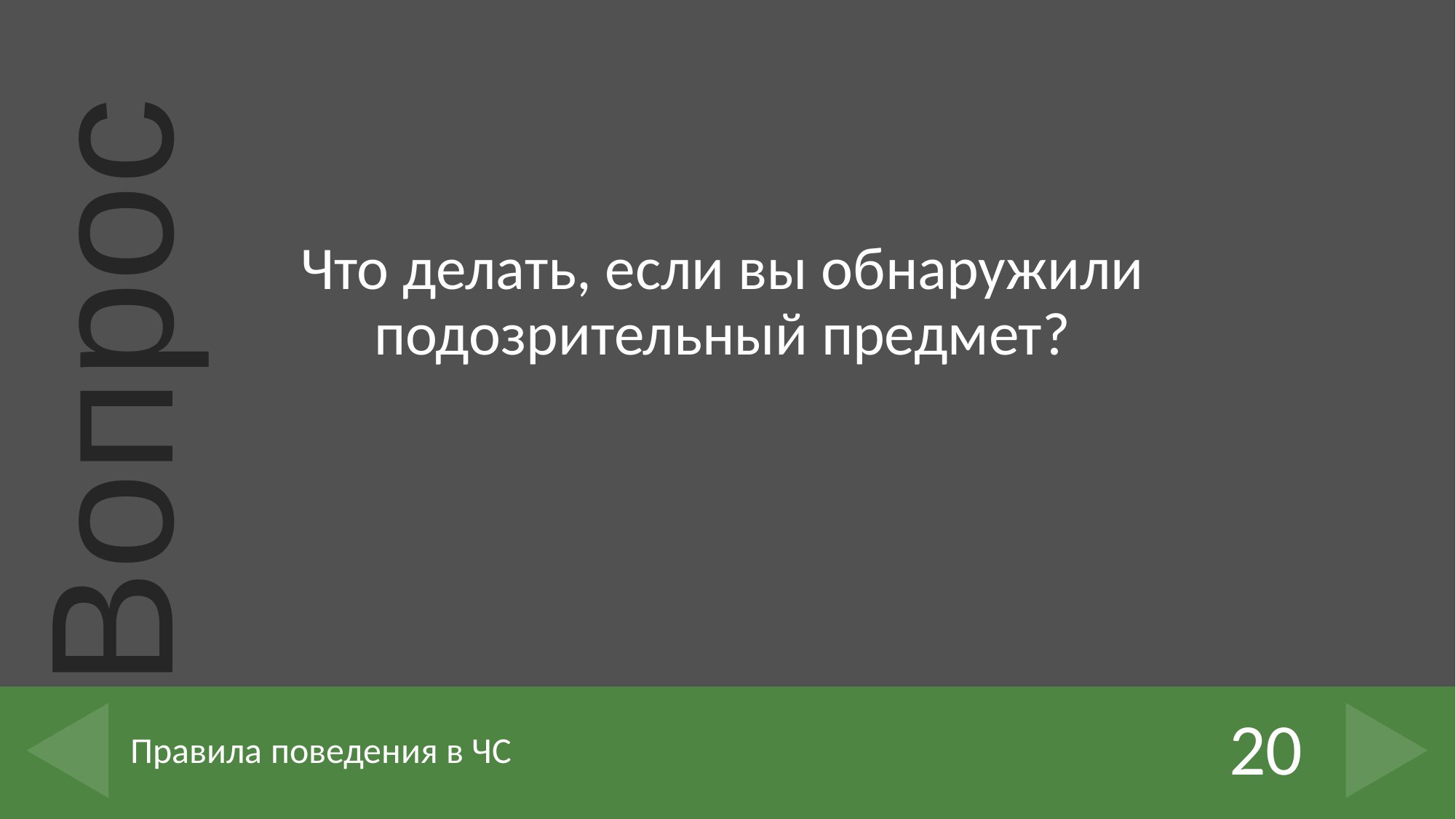

Что делать, если вы обнаружили подозрительный предмет?
20
# Правила поведения в ЧС